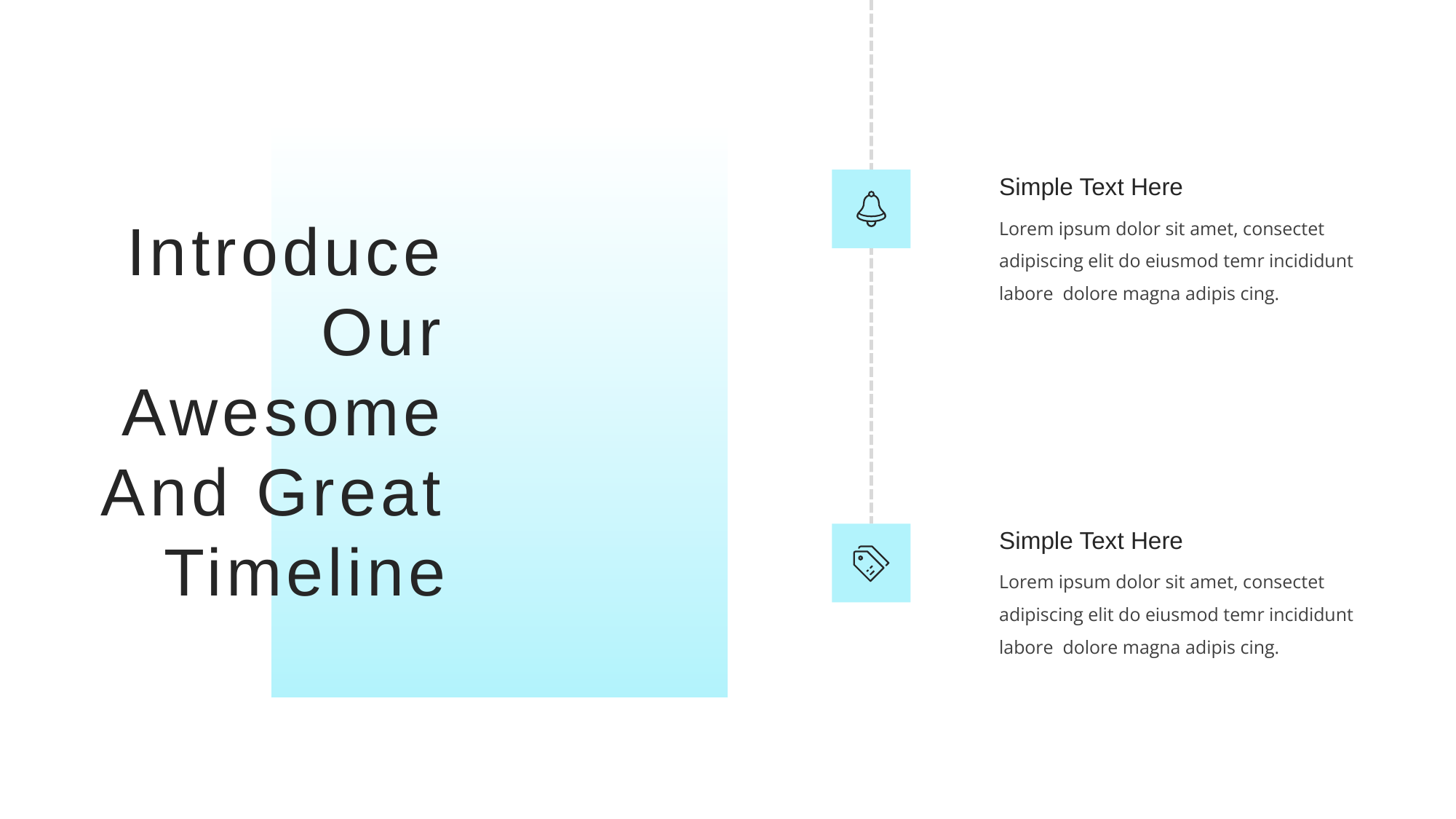

Simple Text Here
Lorem ipsum dolor sit amet, consectet adipiscing elit do eiusmod temr incididunt labore  dolore magna adipis cing.
Introduce Our Awesome And Great Timeline
Simple Text Here
Lorem ipsum dolor sit amet, consectet adipiscing elit do eiusmod temr incididunt labore  dolore magna adipis cing.